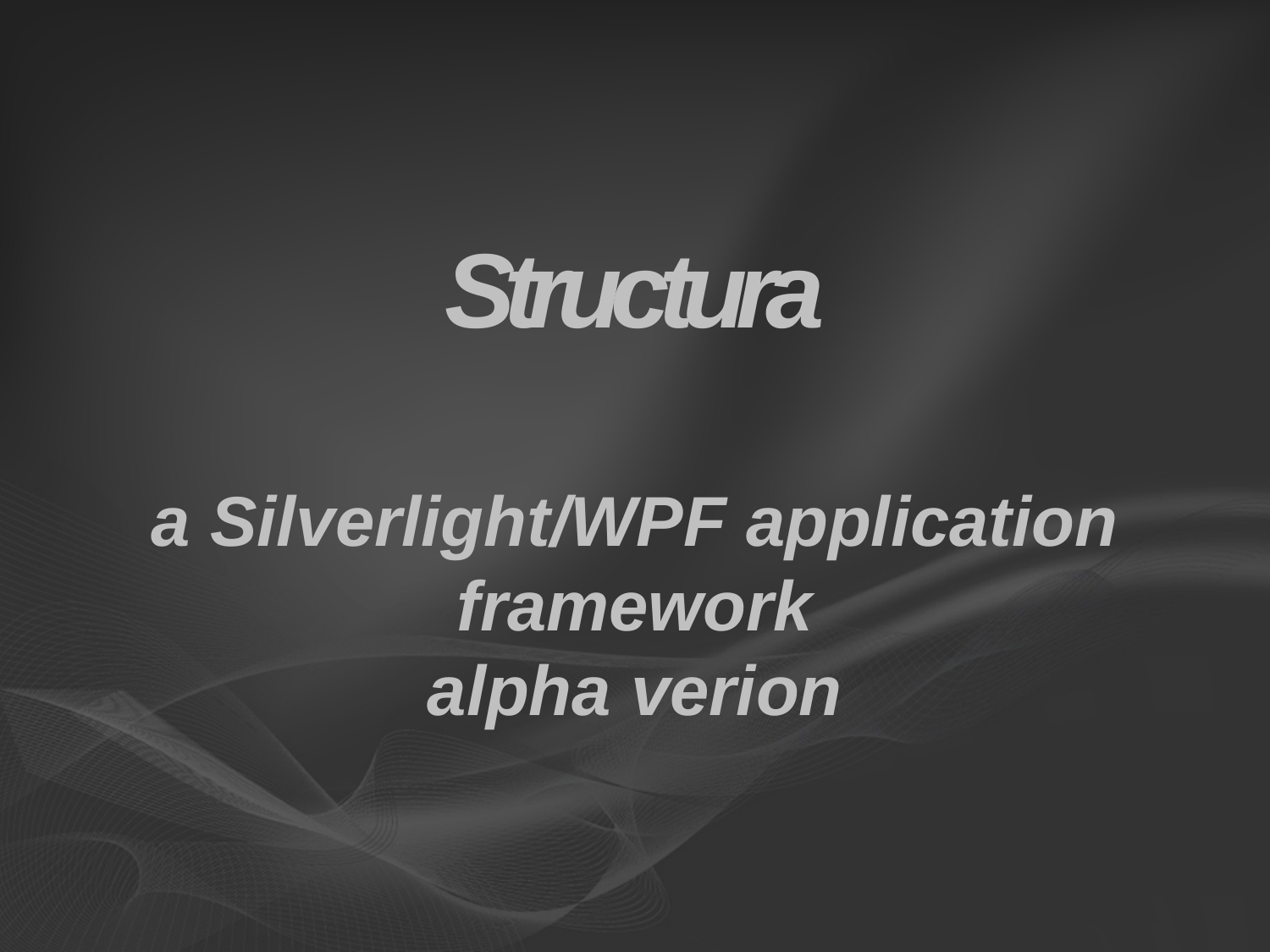

# Structura a Silverlight/WPF application framework alpha verion